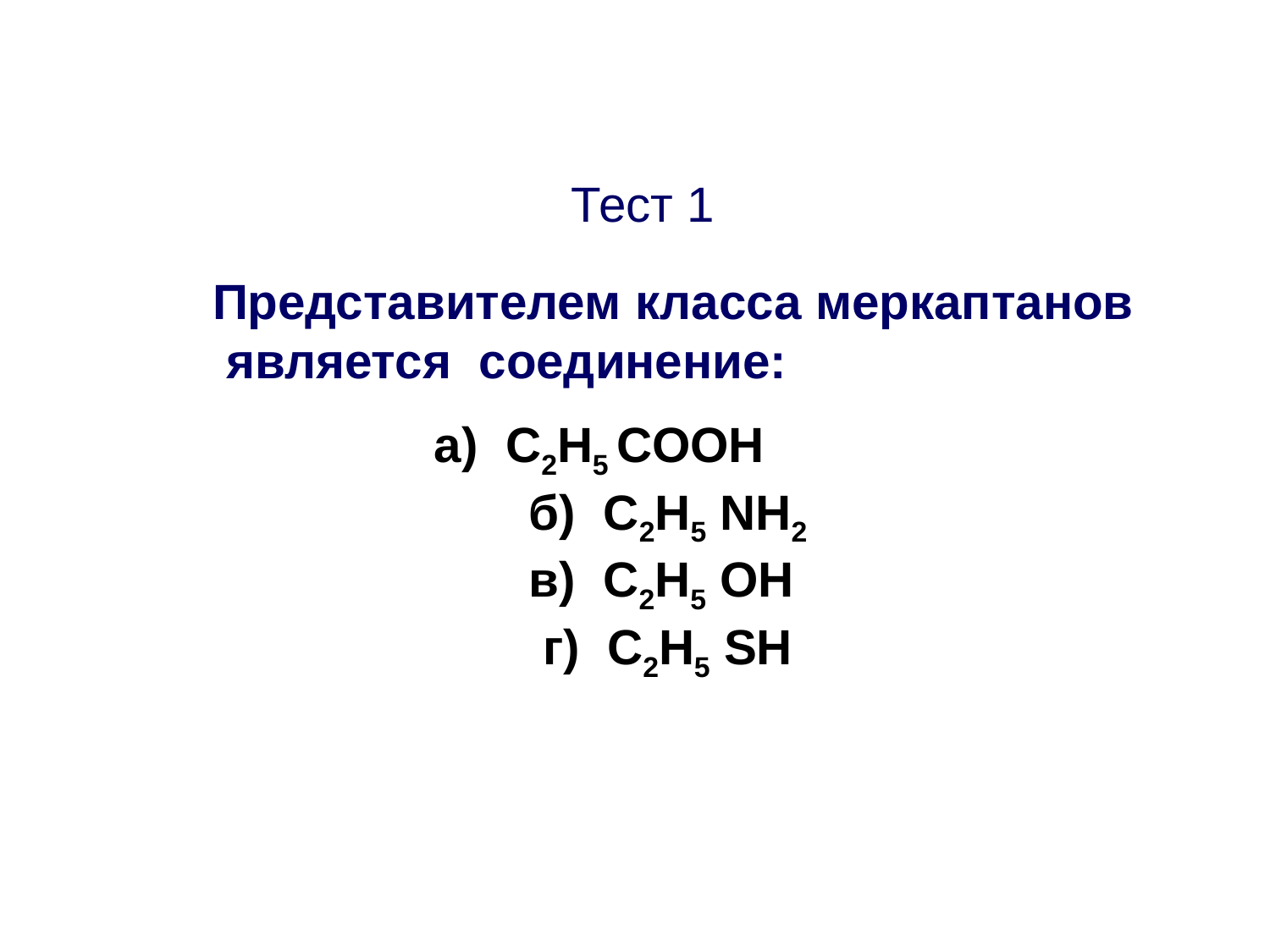

Тест 1
      Представителем класса меркаптанов
       является  соединение:
а)  C2H5 COOH
                             б)  C2H5 NH2
                             в)  C2H5 ОН
                              г)  C2H5 SН